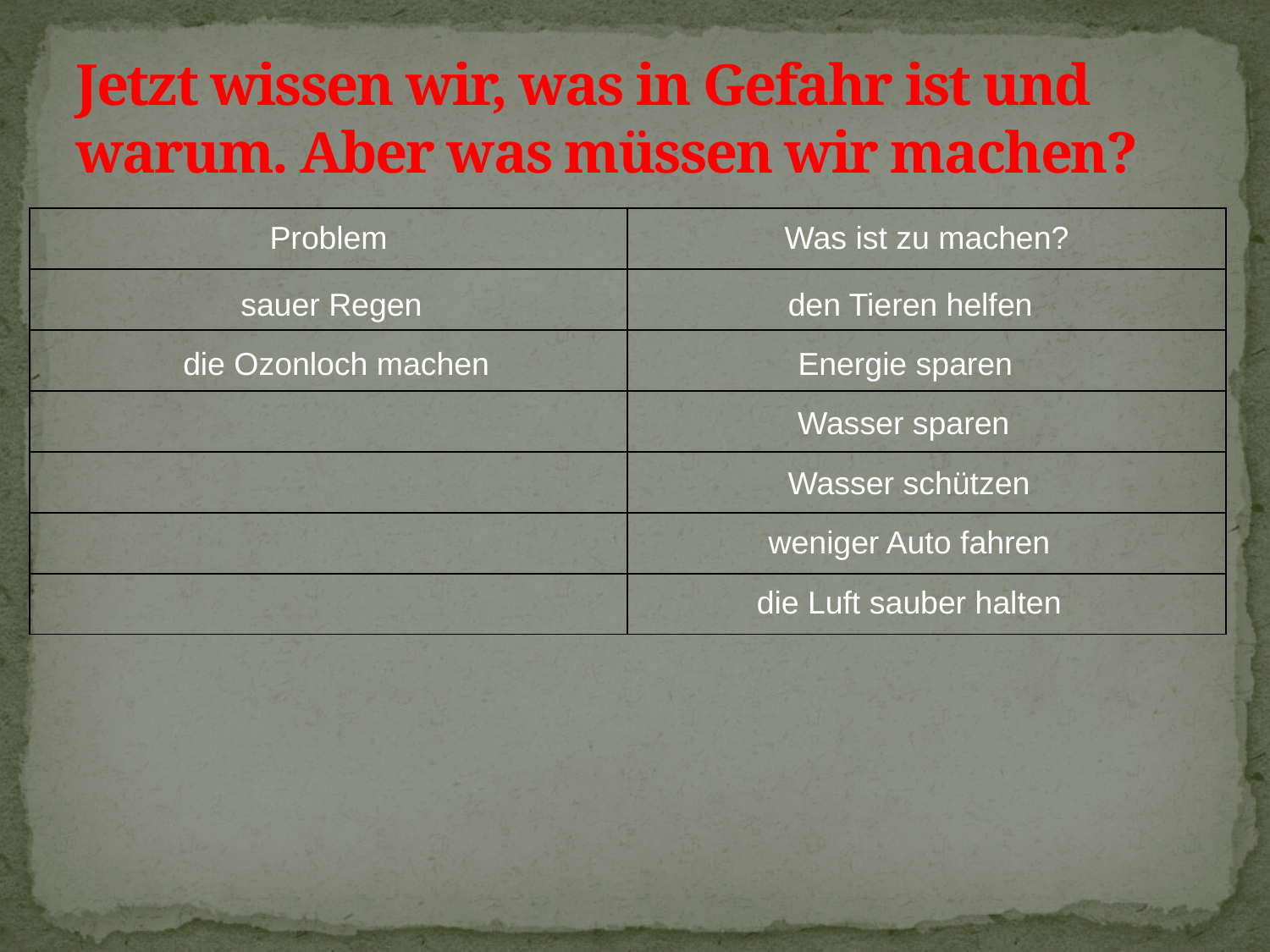

# Jetzt wissen wir, was in Gefahr ist und warum. Aber was müssen wir machen?
| Problem | Was ist zu machen? |
| --- | --- |
|  |  |
|  |  |
|  |  |
|  |  |
|  |  |
|  |  |
sauer Regen
den Tieren helfen
die Ozonloch machen
Energie sparen
Wasser sparen
Wasser schützen
weniger Auto fahren
die Luft sauber halten